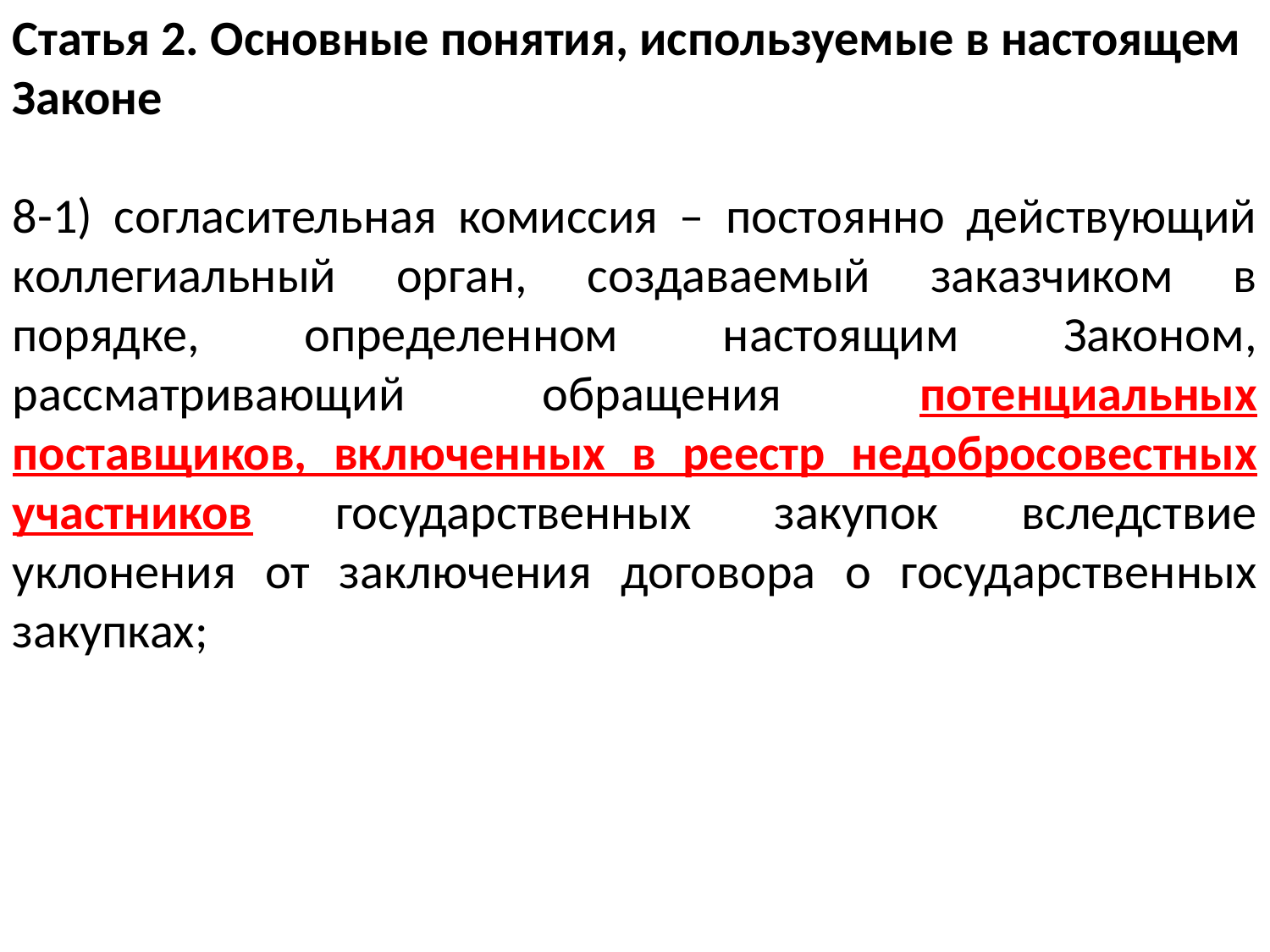

Статья 2. Основные понятия, используемые в настоящем Законе

8-1) согласительная комиссия – постоянно действующий коллегиальный орган, создаваемый заказчиком в порядке, определенном настоящим Законом, рассматривающий обращения потенциальных поставщиков, включенных в реестр недобросовестных участников государственных закупок вследствие уклонения от заключения договора о государственных закупках;